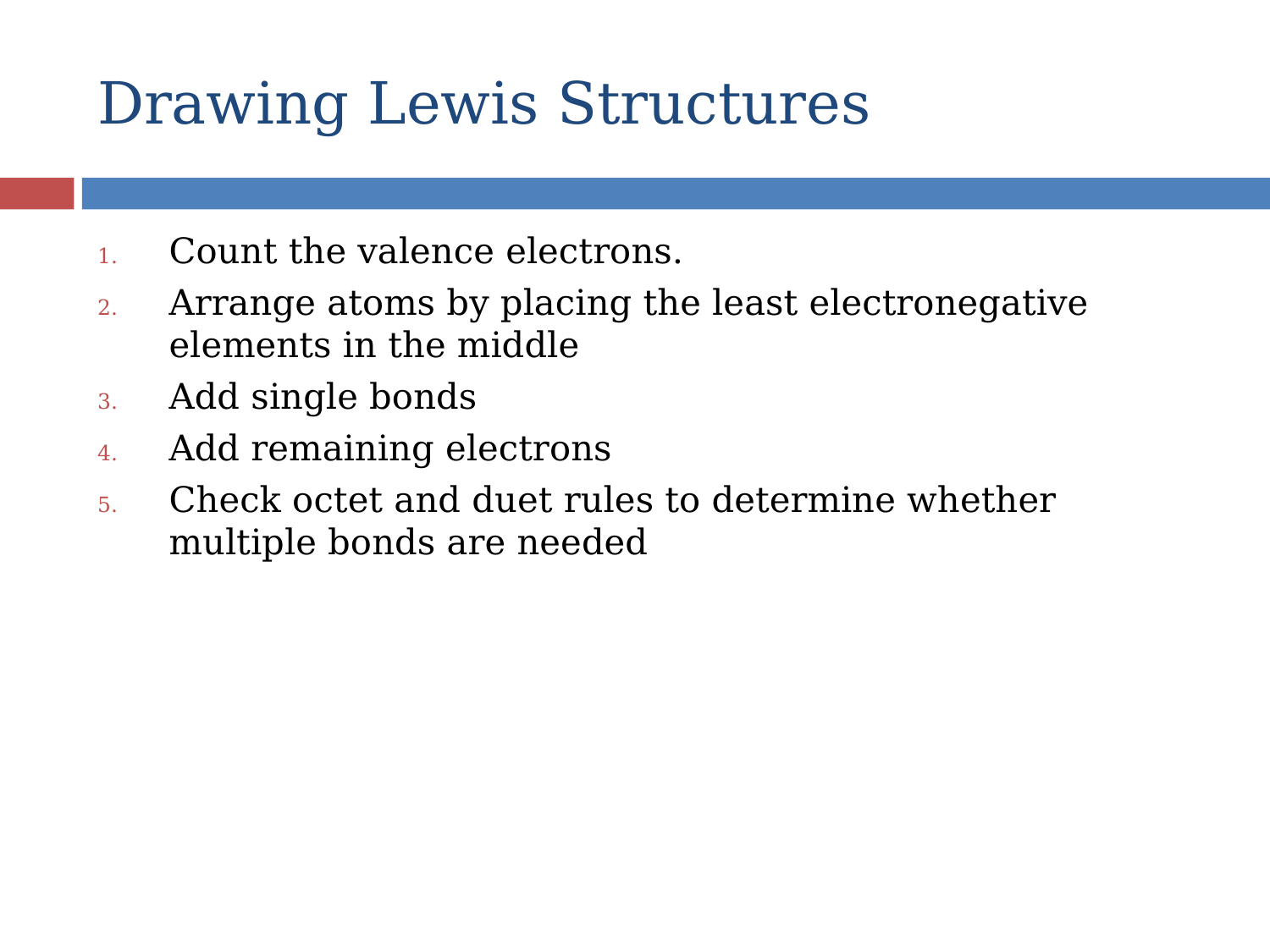

# Drawing Lewis Structures
Count the valence electrons.
Arrange atoms by placing the least electronegative elements in the middle
Add single bonds
Add remaining electrons
Check octet and duet rules to determine whether multiple bonds are needed